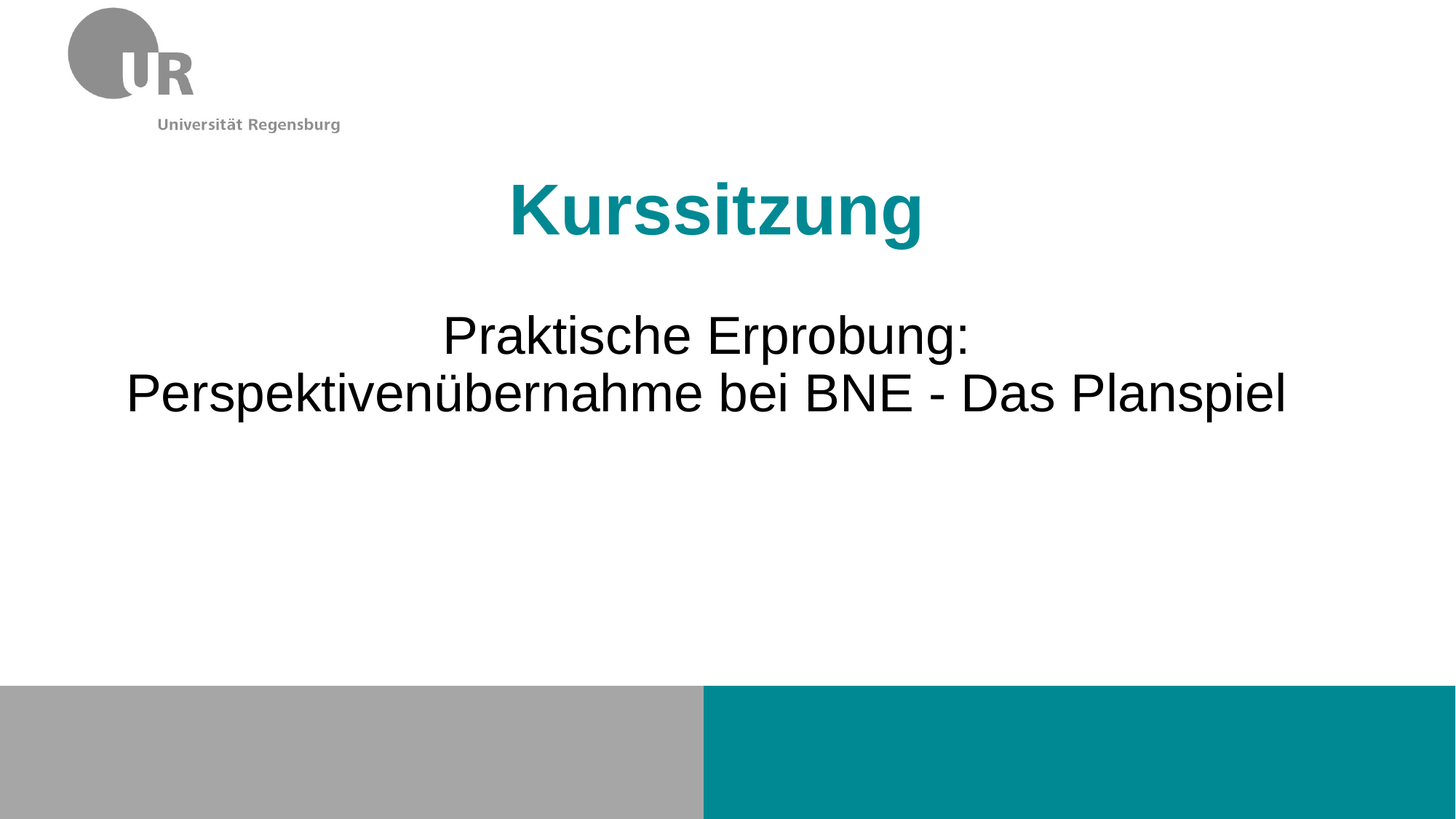

# Kurssitzung Praktische Erprobung: Perspektivenübernahme bei BNE - Das Planspiel